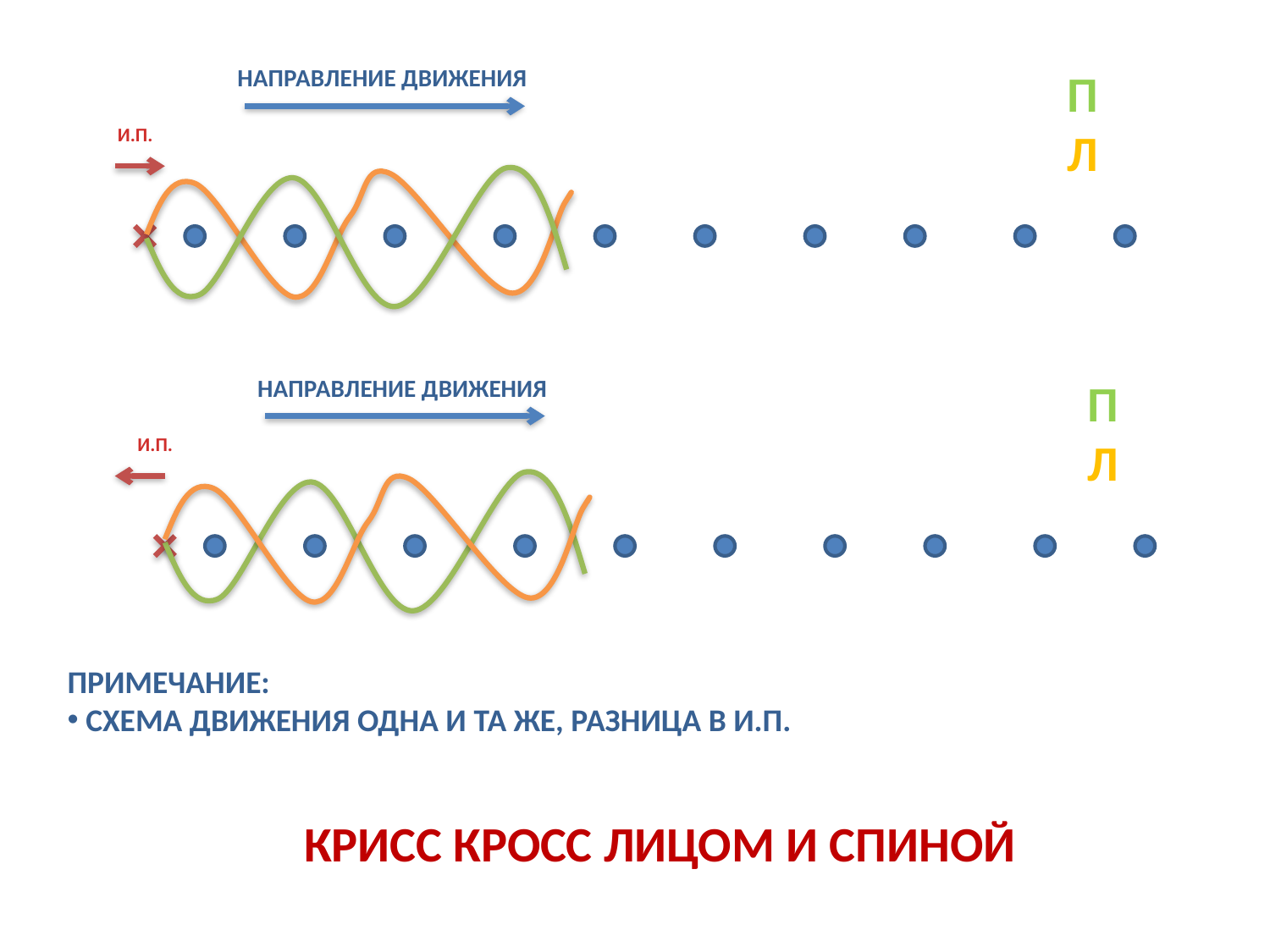

НАПРАВЛЕНИЕ ДВИЖЕНИЯ
П
Л
И.П.

НАПРАВЛЕНИЕ ДВИЖЕНИЯ
П
Л
И.П.

ПРИМЕЧАНИЕ:
 СХЕМА ДВИЖЕНИЯ ОДНА И ТА ЖЕ, РАЗНИЦА В И.П.
КРИСС КРОСС ЛИЦОМ И СПИНОЙ